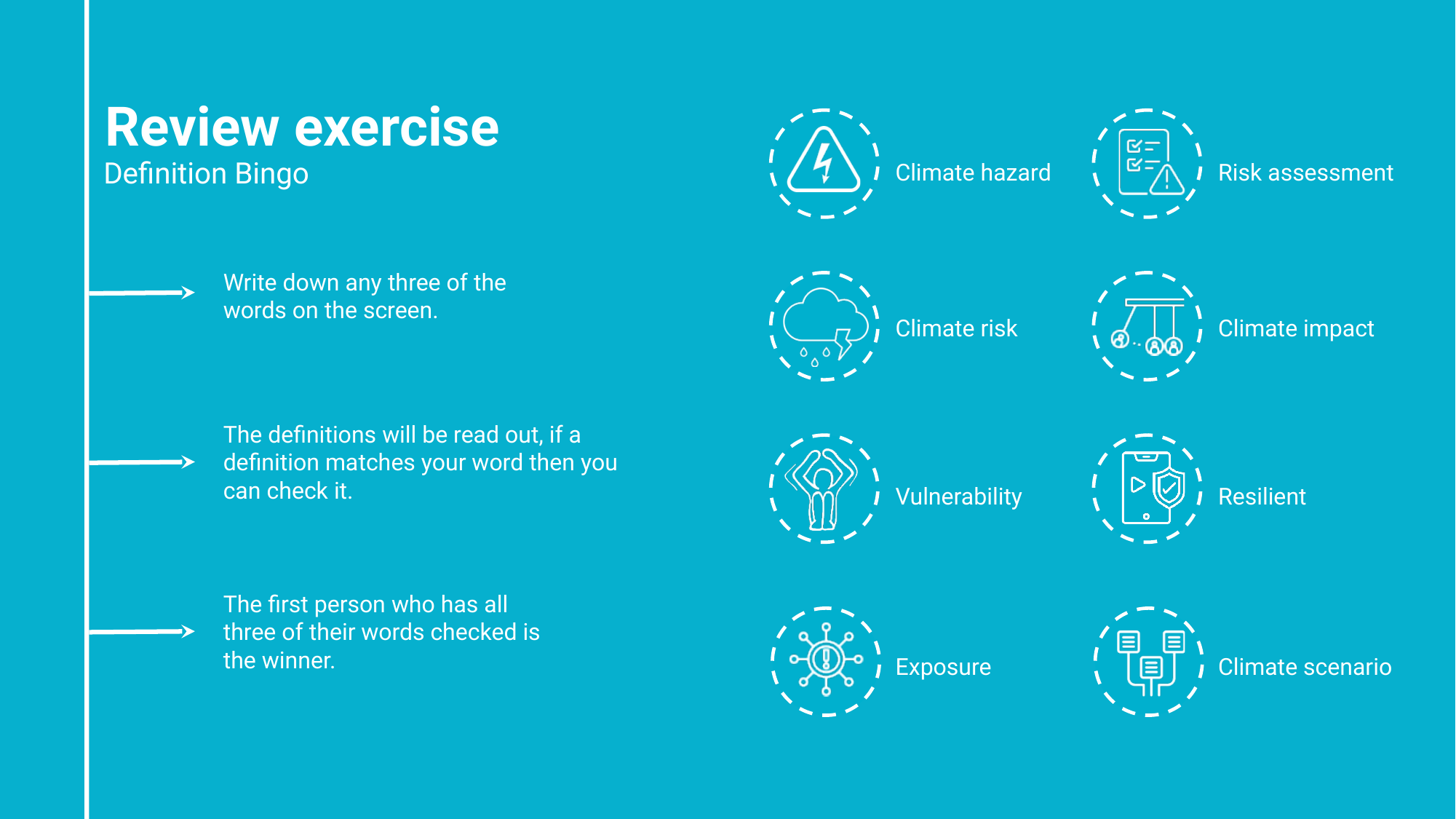

Review exercise

Climate hazard
Risk assessment
Definition Bingo
Write down any three of the words on the screen.

Climate risk
Climate impact
The definitions will be read out, if a definition matches your word then you can check it.

Vulnerability
Resilient
The first person who has all three of their words checked is the winner.

Exposure
Climate scenario